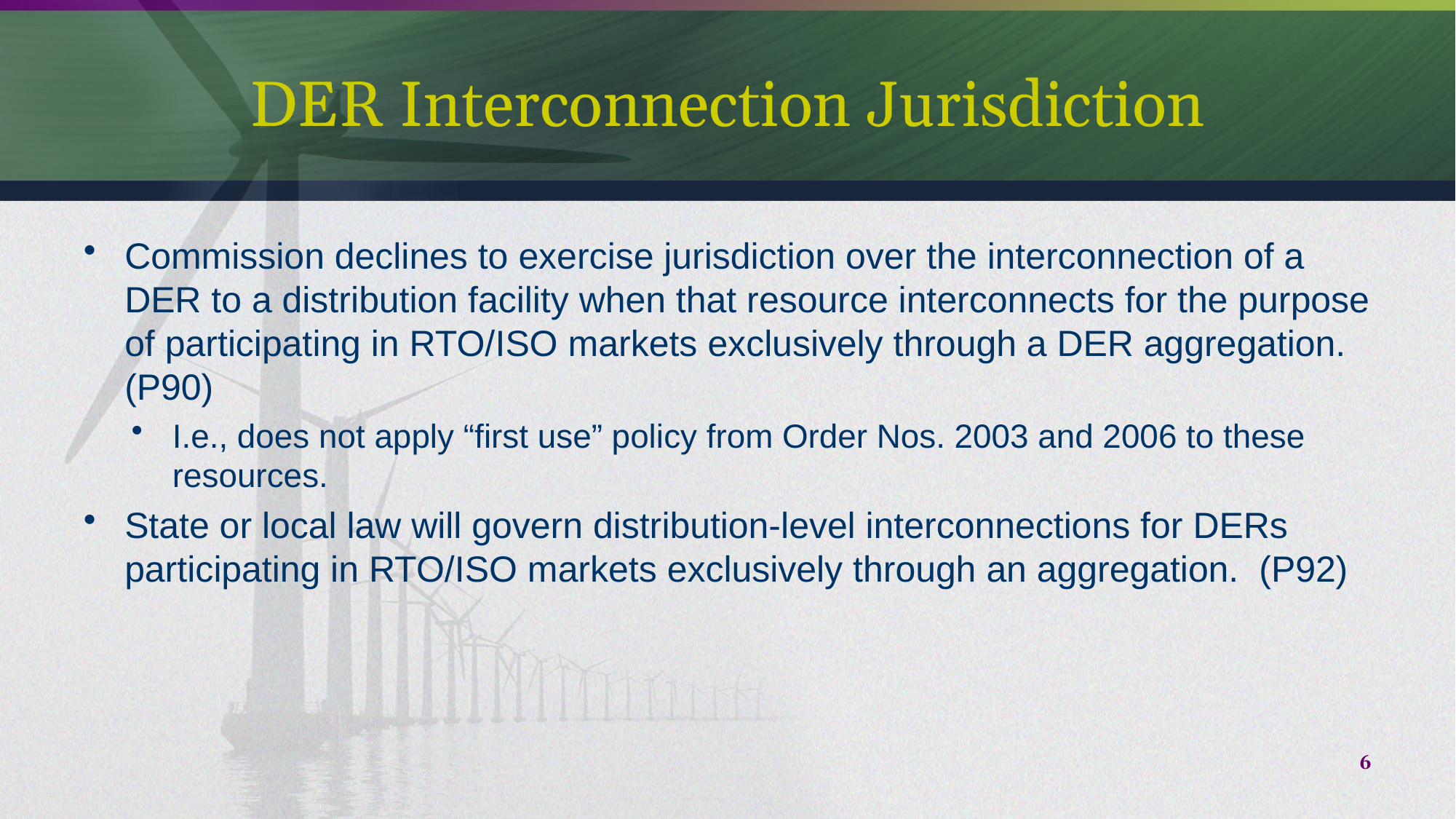

# DER Interconnection Jurisdiction
Commission declines to exercise jurisdiction over the interconnection of a DER to a distribution facility when that resource interconnects for the purpose of participating in RTO/ISO markets exclusively through a DER aggregation. (P90)
I.e., does not apply “first use” policy from Order Nos. 2003 and 2006 to these resources.
State or local law will govern distribution-level interconnections for DERs participating in RTO/ISO markets exclusively through an aggregation.  (P92)

6